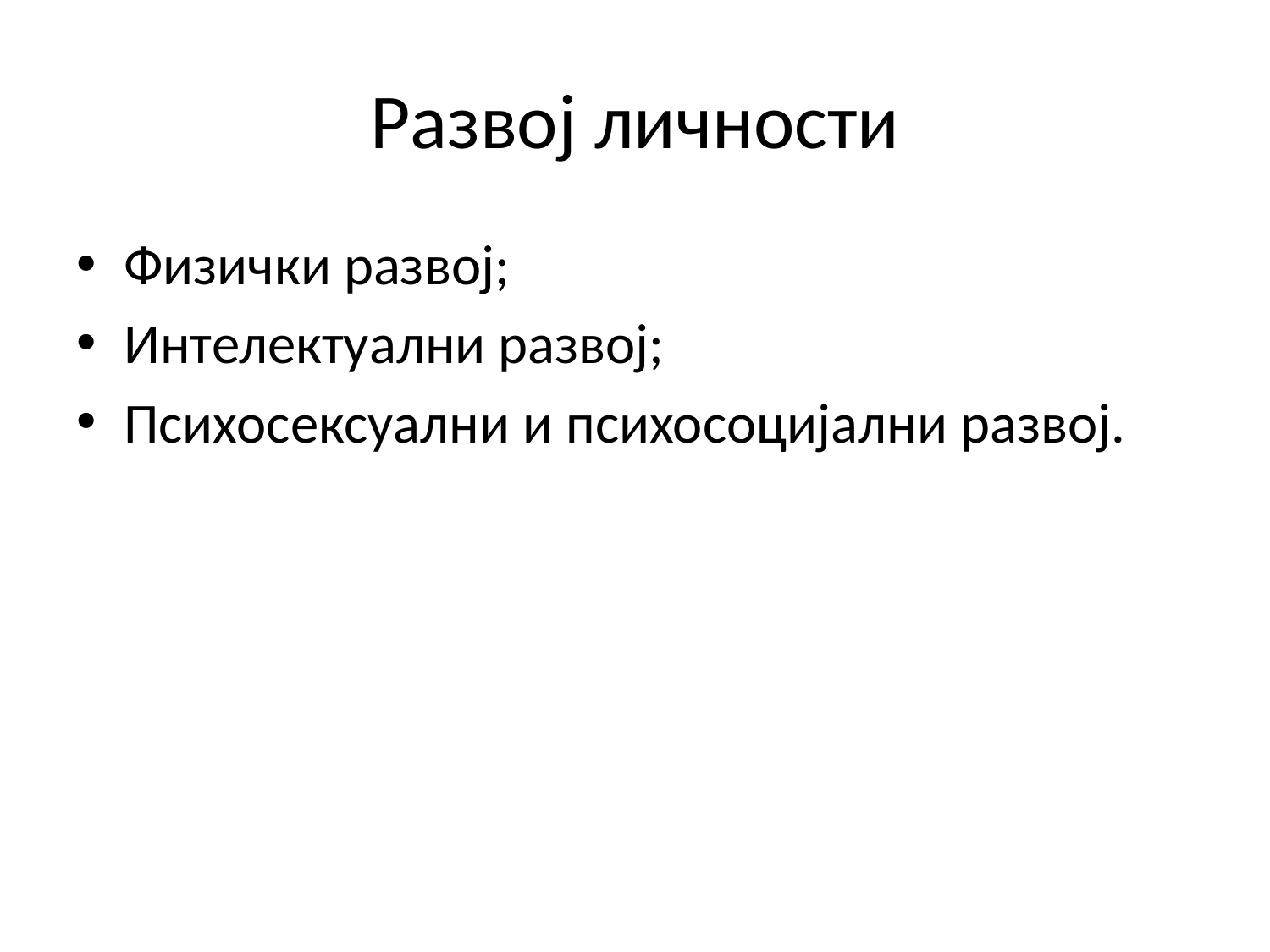

# Развој личности
Физички развој;
Интелектуални развој;
Психосексуални и психосоцијални развој.